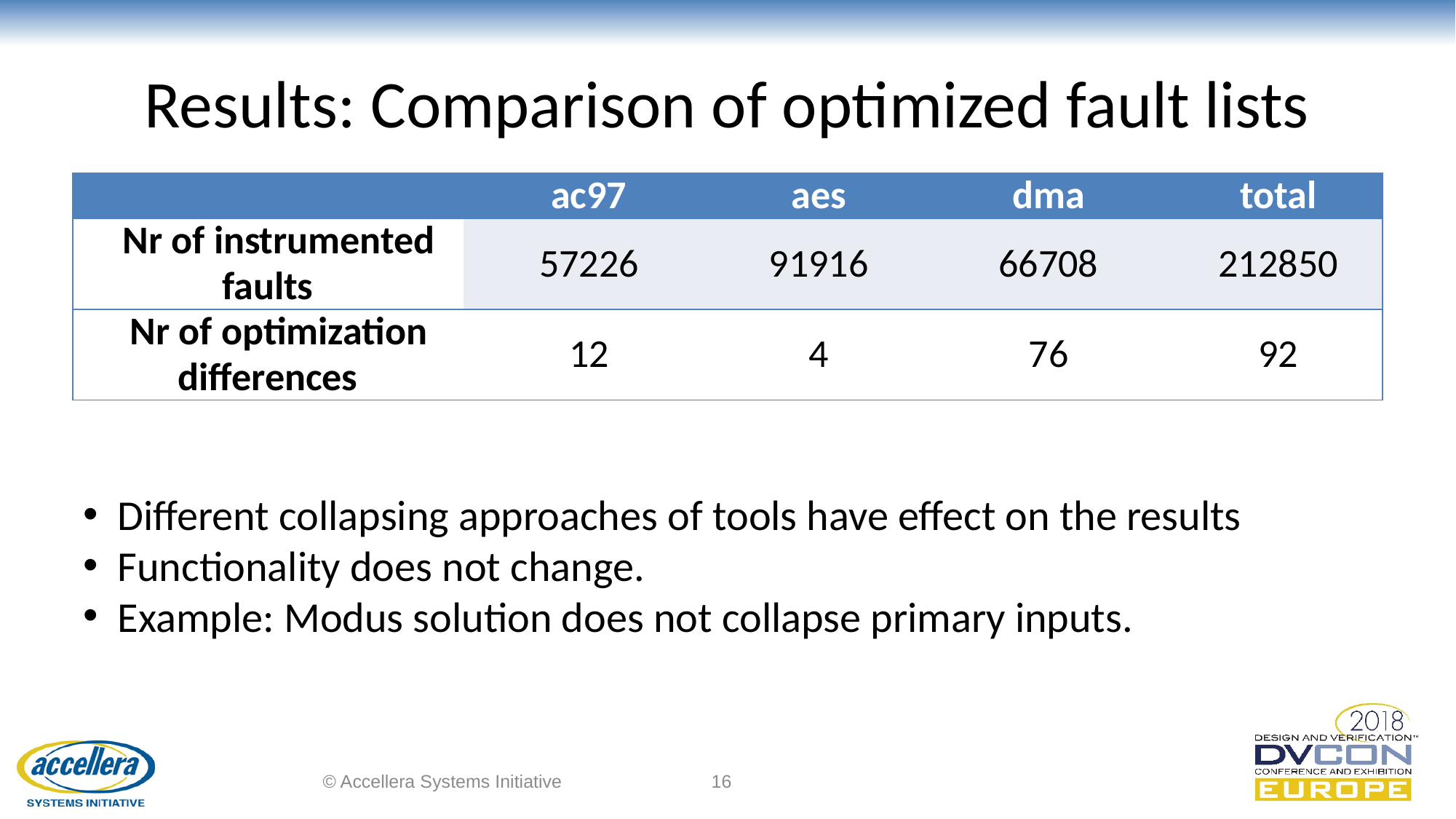

# Results: Comparison of optimized fault lists
|  | ac97 | aes | dma | total |
| --- | --- | --- | --- | --- |
| Nr of instrumented faults | 57226 | 91916 | 66708 | 212850 |
| Nr of optimization differences | 12 | 4 | 76 | 92 |
Different collapsing approaches of tools have effect on the results
Functionality does not change.
Example: Modus solution does not collapse primary inputs.
© Accellera Systems Initiative
16